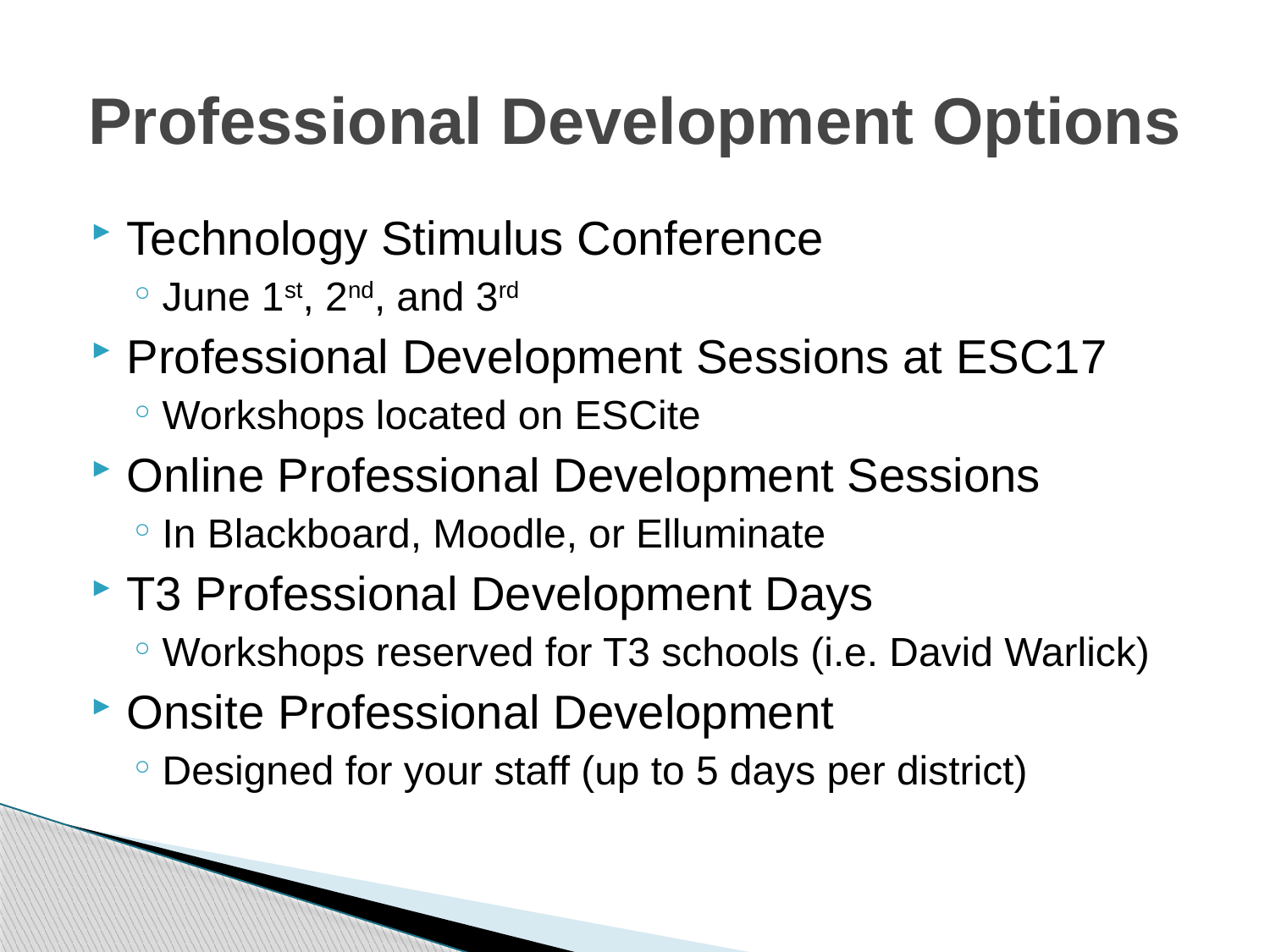

# Professional Development Options
Technology Stimulus Conference
June 1st, 2nd, and 3rd
Professional Development Sessions at ESC17
Workshops located on ESCite
Online Professional Development Sessions
In Blackboard, Moodle, or Elluminate
T3 Professional Development Days
Workshops reserved for T3 schools (i.e. David Warlick)
Onsite Professional Development
Designed for your staff (up to 5 days per district)